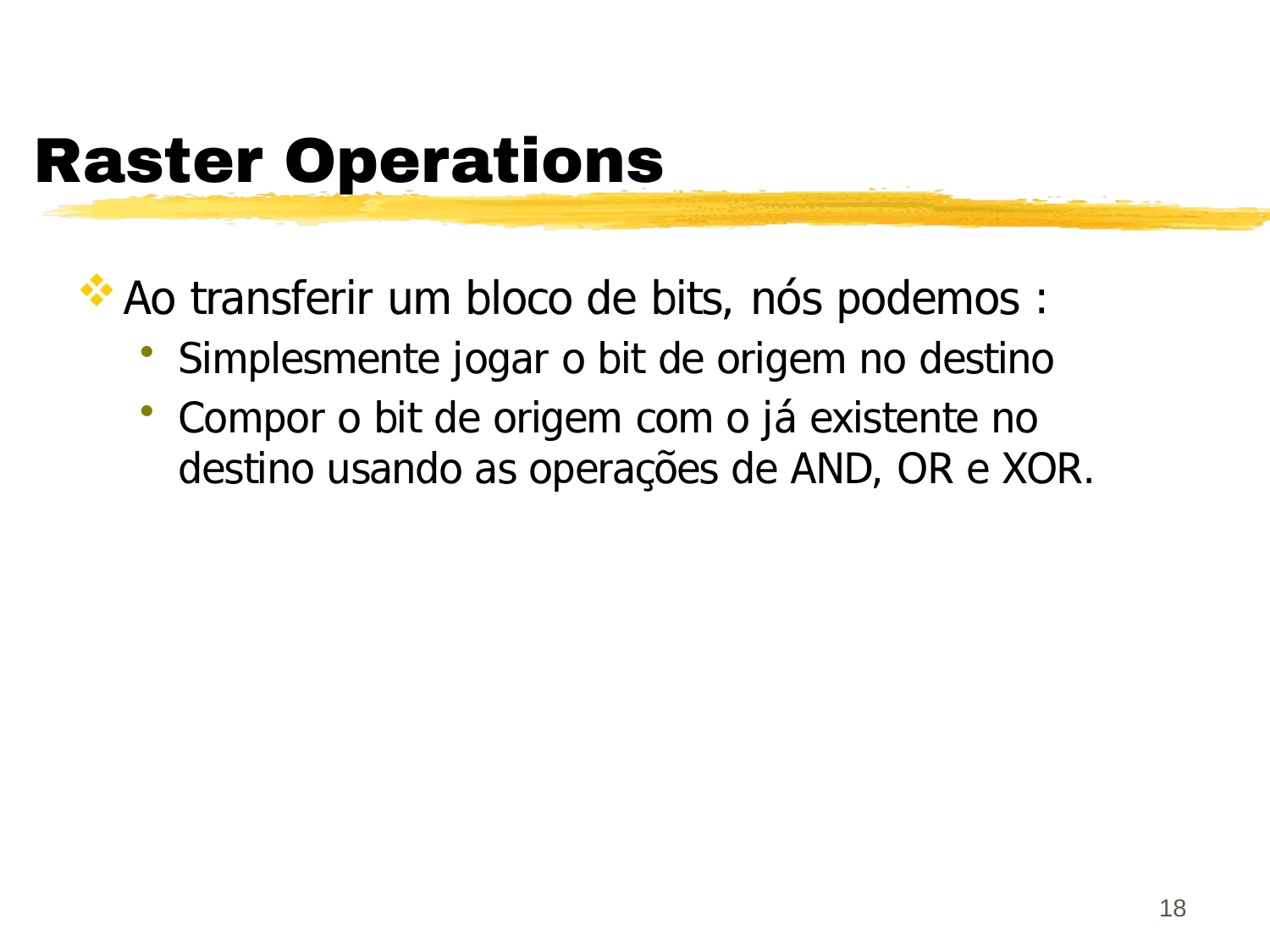

# Raster Operations
Ao transferir um bloco de bits, nós podemos :
Simplesmente jogar o bit de origem no destino
Compor o bit de origem com o já existente no destino usando as operações de AND, OR e XOR.
18